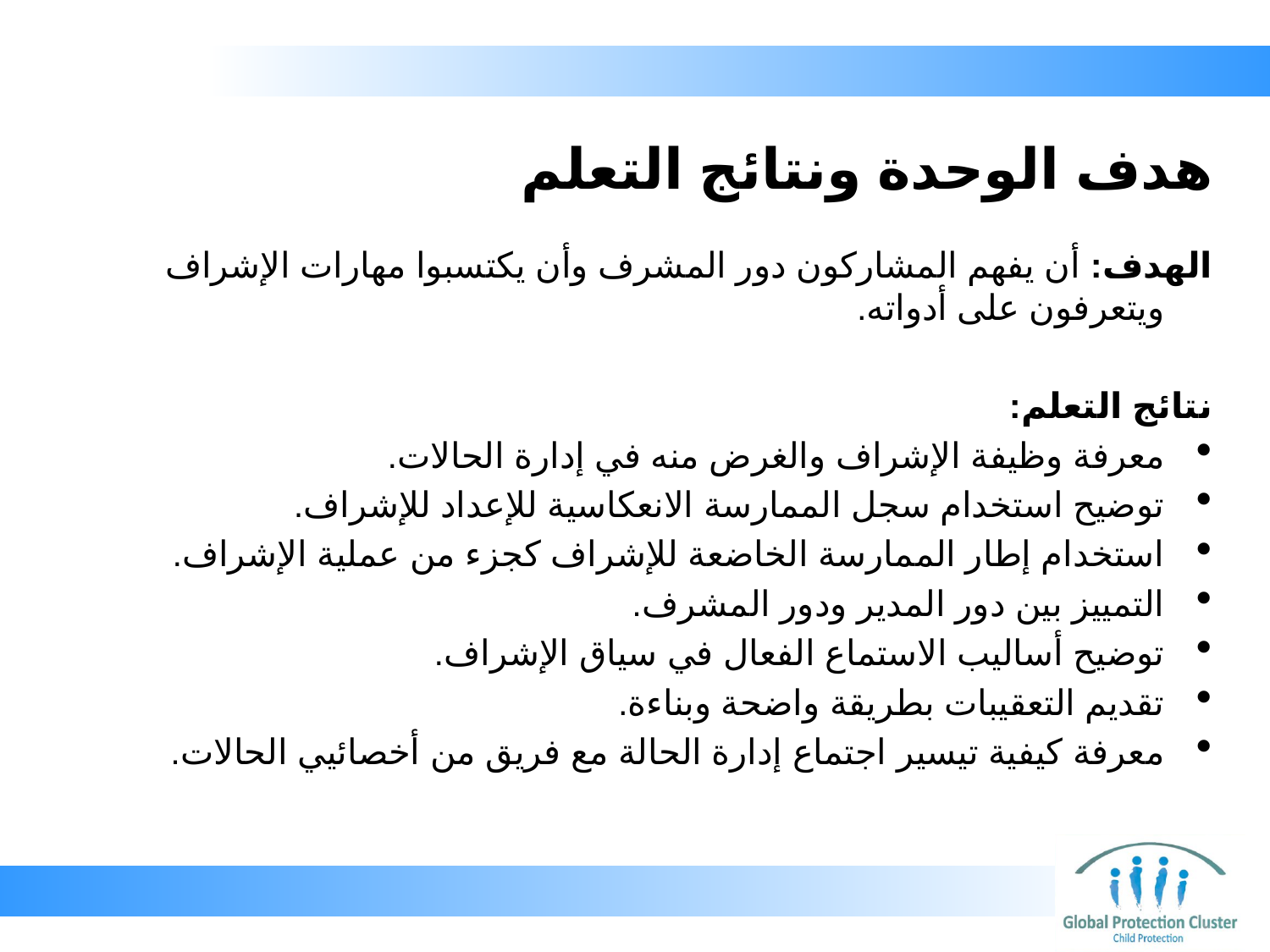

# هدف الوحدة ونتائج التعلم
الهدف: أن يفهم المشاركون دور المشرف وأن يكتسبوا مهارات الإشراف ويتعرفون على أدواته.

نتائج التعلم:
معرفة وظيفة الإشراف والغرض منه في إدارة الحالات.
توضيح استخدام سجل الممارسة الانعكاسية للإعداد للإشراف.
استخدام إطار الممارسة الخاضعة للإشراف كجزء من عملية الإشراف.
التمييز بين دور المدير ودور المشرف.
توضيح أساليب الاستماع الفعال في سياق الإشراف.
تقديم التعقيبات بطريقة واضحة وبناءة.
معرفة كيفية تيسير اجتماع إدارة الحالة مع فريق من أخصائيي الحالات.